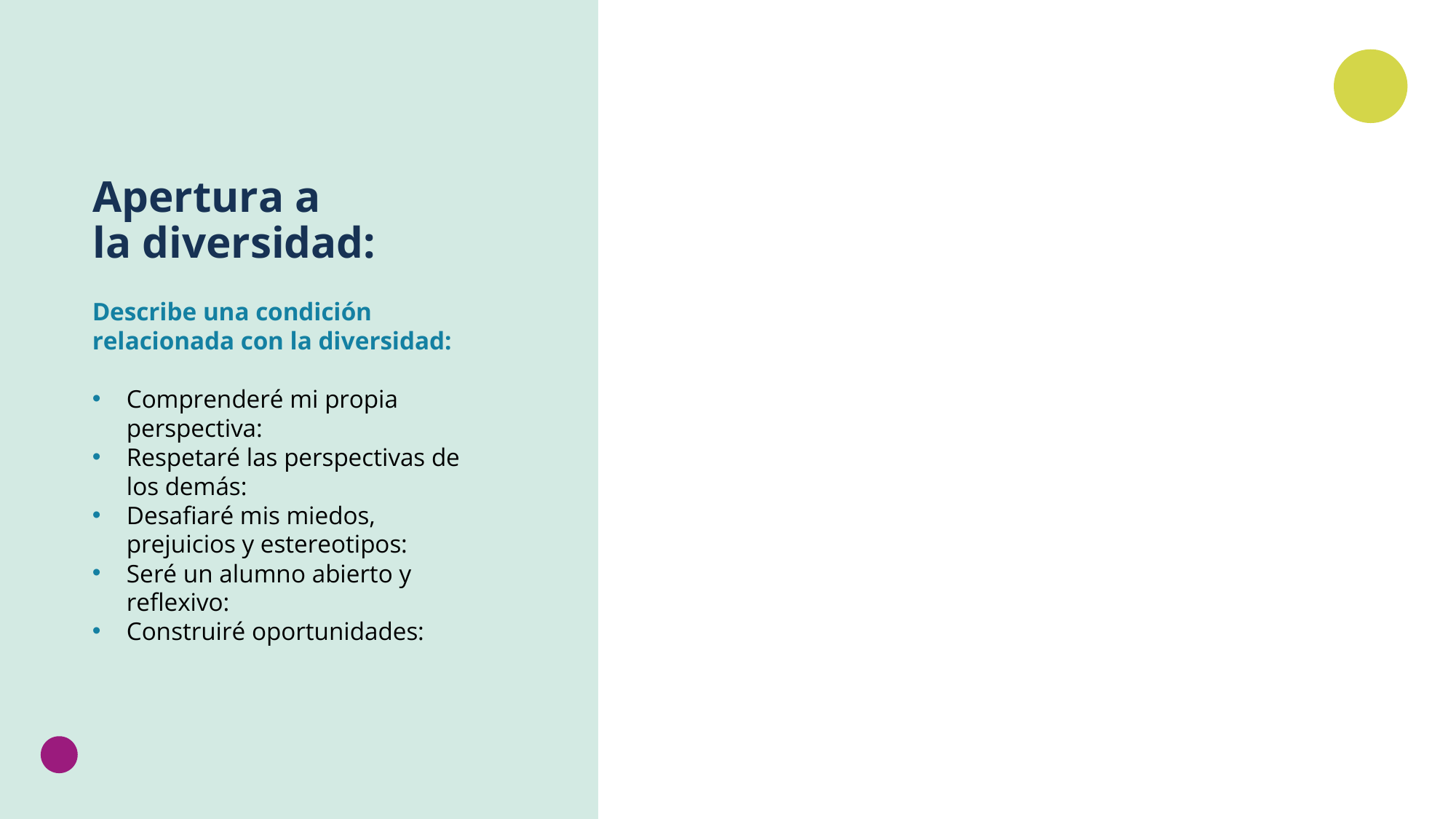

# Apertura a la diversidad:

Describe una condición relacionada con la diversidad:

Comprenderé mi propia perspectiva:
Respetaré las perspectivas de los demás:
Desafiaré mis miedos, prejuicios y estereotipos:
Seré un alumno abierto y reflexivo:
Construiré oportunidades: